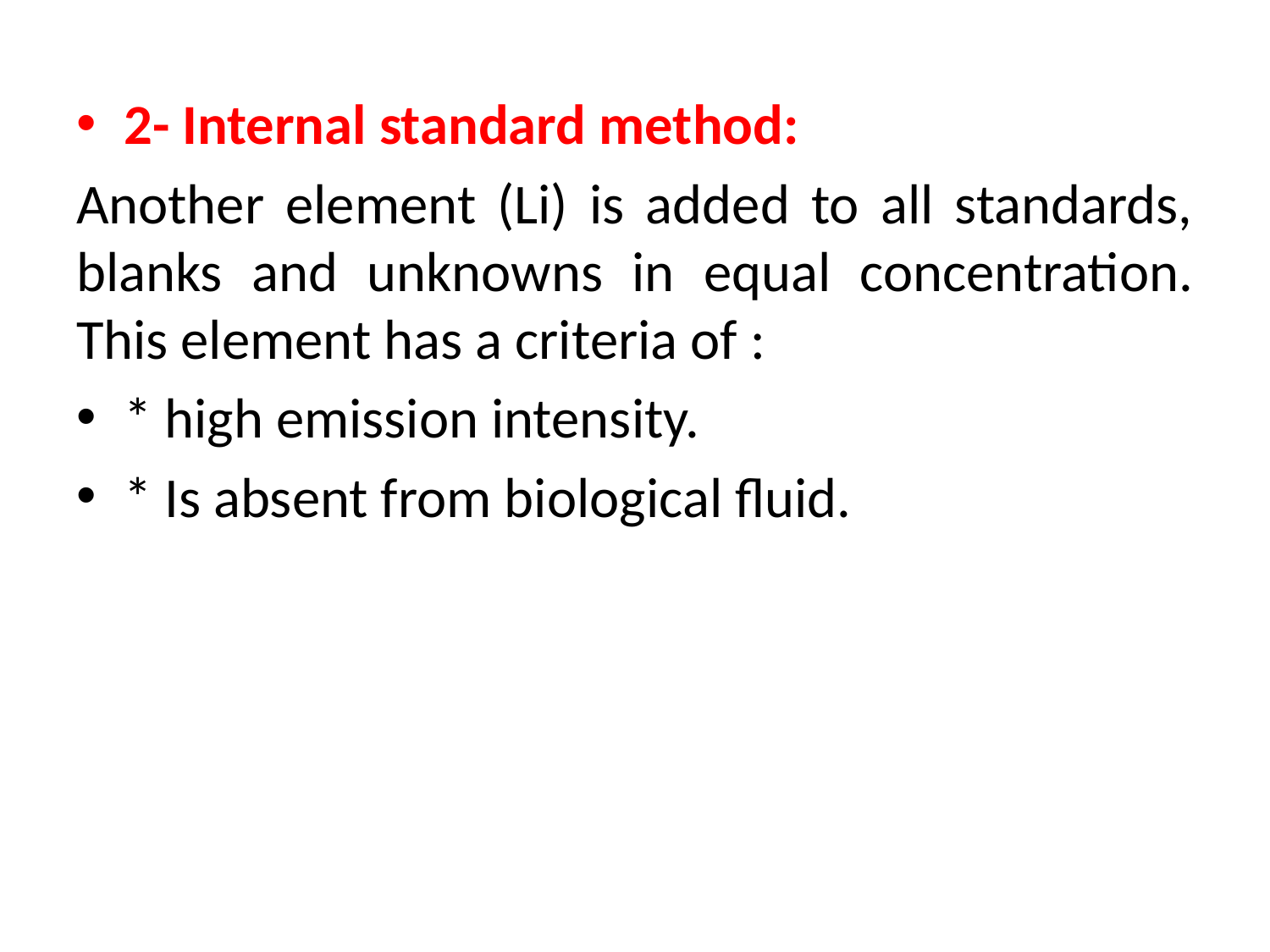

2- Internal standard method:
Another element (Li) is added to all standards, blanks and unknowns in equal concentration. This element has a criteria of :
* high emission intensity.
* Is absent from biological fluid.